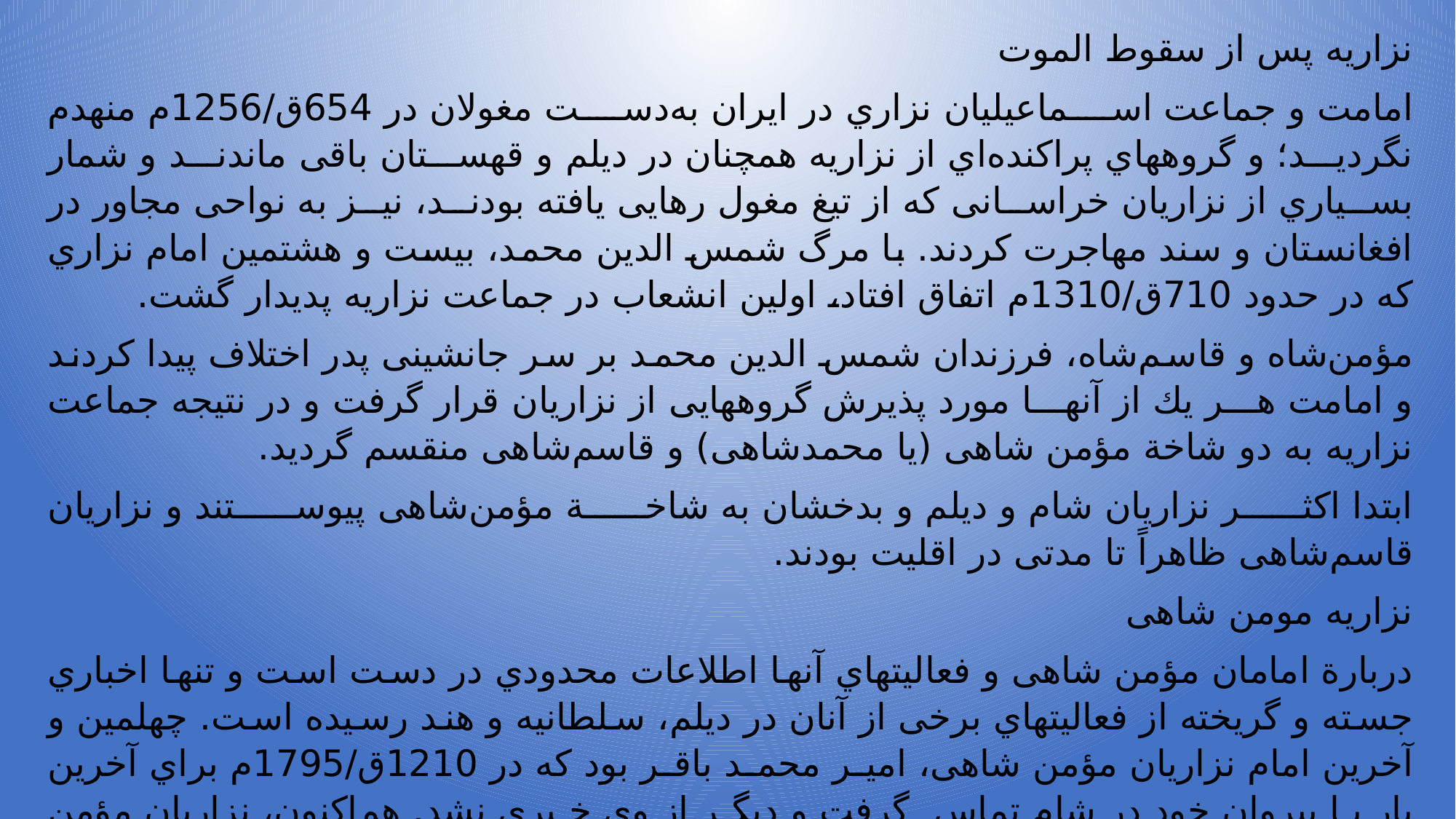

نزاريه‌ پس‌ از سقوط الموت‌
امامت‌ و جماعت‌ اسماعيليان‌ نزاري‌ در ايران‌ به‌دست‌ مغولان‌ در 654ق‌/1256م‌ منهدم‌ نگرديد؛ و ‌گروههاي‌ پراكنده‌اي‌ از نزاريه‌ همچنان‌ در ديلم‌ و قهستان‌ باقى‌ ماندند و شمار بسياري‌ از نزاريان‌ خراسانى‌ كه‌ از تيغ‌ مغول‌ رهايى‌ يافته‌ بودند، نيز به‌ نواحى‌ مجاور در افغانستان‌ و سند مهاجرت‌ كردند. با مرگ‌ شمس‌ الدين‌ محمد، بيست‌ و هشتمين‌ امام‌ نزاري‌ كه‌ در حدود 710ق‌/1310م‌ اتفاق‌ افتاد، اولين‌ انشعاب‌ در جماعت‌ نزاريه‌ پديدار گشت‌.
مؤمن‌شاه‌ و قاسم‌شاه‌، فرزندان‌ شمس‌ الدين‌ محمد بر سر جانشينى‌ پدر اختلاف‌ پيدا كردند و امامت‌ هر يك‌ از آنها مورد پذيرش‌ گروههايى‌ از نزاريان‌ قرار گرفت‌ و در نتيجه‌ جماعت‌ نزاريه‌ به‌ دو شاخة مؤمن‌ شاهى‌ (يا محمدشاهى‌) و قاسم‌شاهى‌ منقسم‌ گرديد.
ابتدا اكثر نزاريان‌ شام‌ و ديلم‌ و بدخشان‌ به‌ شاخة مؤمن‌شاهى‌ پيوستند و نزاريان‌ قاسم‌شاهى‌ ظاهراً تا مدتى‌ در اقليت‌ بودند.
نزاریه مومن شاهی
دربارة امامان‌ مؤمن‌ شاهى‌ و فعاليتهاي‌ آنها اطلاعات‌ محدودي‌ در دست‌ است‌ و تنها اخباري‌ جسته‌ و گريخته‌ از فعاليتهاي‌ برخى‌ از آنان‌ در ديلم‌، سلطانيه‌ و هند رسيده‌ است‌. چهلمين‌ و آخرين‌ امام‌ نزاريان‌ مؤمن‌ شاهى‌، امير محمد باقر بود كه‌ در 1210ق‌/1795م‌ براي‌ آخرين‌ بار با پيروان‌ خود در شام‌ تماس‌ گرفت‌ و ديگر از وي‌ خبري‌ نشد. هم‌اكنون‌، نزاريان‌ مؤمن‌ شاهى‌ تنها در سوريه‌، در نواحى‌ مصياف‌ و قدموس‌، يافت‌ مى‌شوند و در آنجا به‌ جعفريه‌ شهرت‌ دارند. اين‌ شاخه‌ از مؤمن‌شاهيان‌، ظاهراً با حفظ ويژگيهاي‌ اعتقادي‌ نزاريه‌، هنوز در انتظار ظهور امام‌ مستور خود از اعقاب‌ امير محمد باقر هستند و در احكام‌ شرعى‌ پيرو مذهب‌ شافعيند.